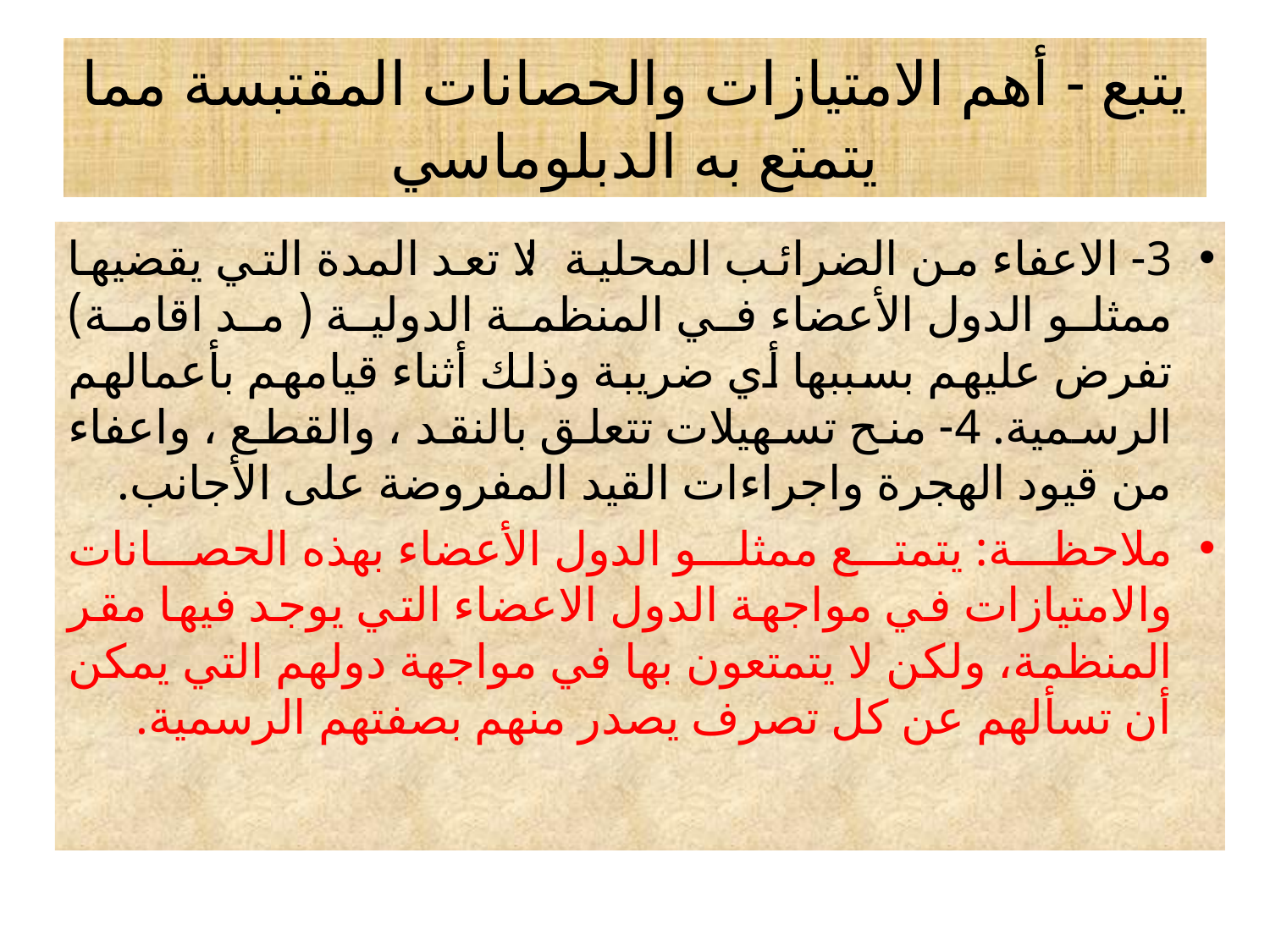

# يتبع - أهم الامتيازات والحصانات المقتبسة مما يتمتع به الدبلوماسي
3- الاعفاء من الضرائب المحلية: لا تعد المدة التي يقضيها ممثلو الدول الأعضاء في المنظمة الدولية ( مد اقامة) تفرض عليهم بسببها أي ضريبة وذلك أثناء قيامهم بأعمالهم الرسمية. 4- منح تسهيلات تتعلق بالنقد ، والقطع ، واعفاء من قيود الهجرة واجراءات القيد المفروضة على الأجانب.
ملاحظة: يتمتع ممثلو الدول الأعضاء بهذه الحصانات والامتيازات في مواجهة الدول الاعضاء التي يوجد فيها مقر المنظمة، ولكن لا يتمتعون بها في مواجهة دولهم التي يمكن أن تسألهم عن كل تصرف يصدر منهم بصفتهم الرسمية.